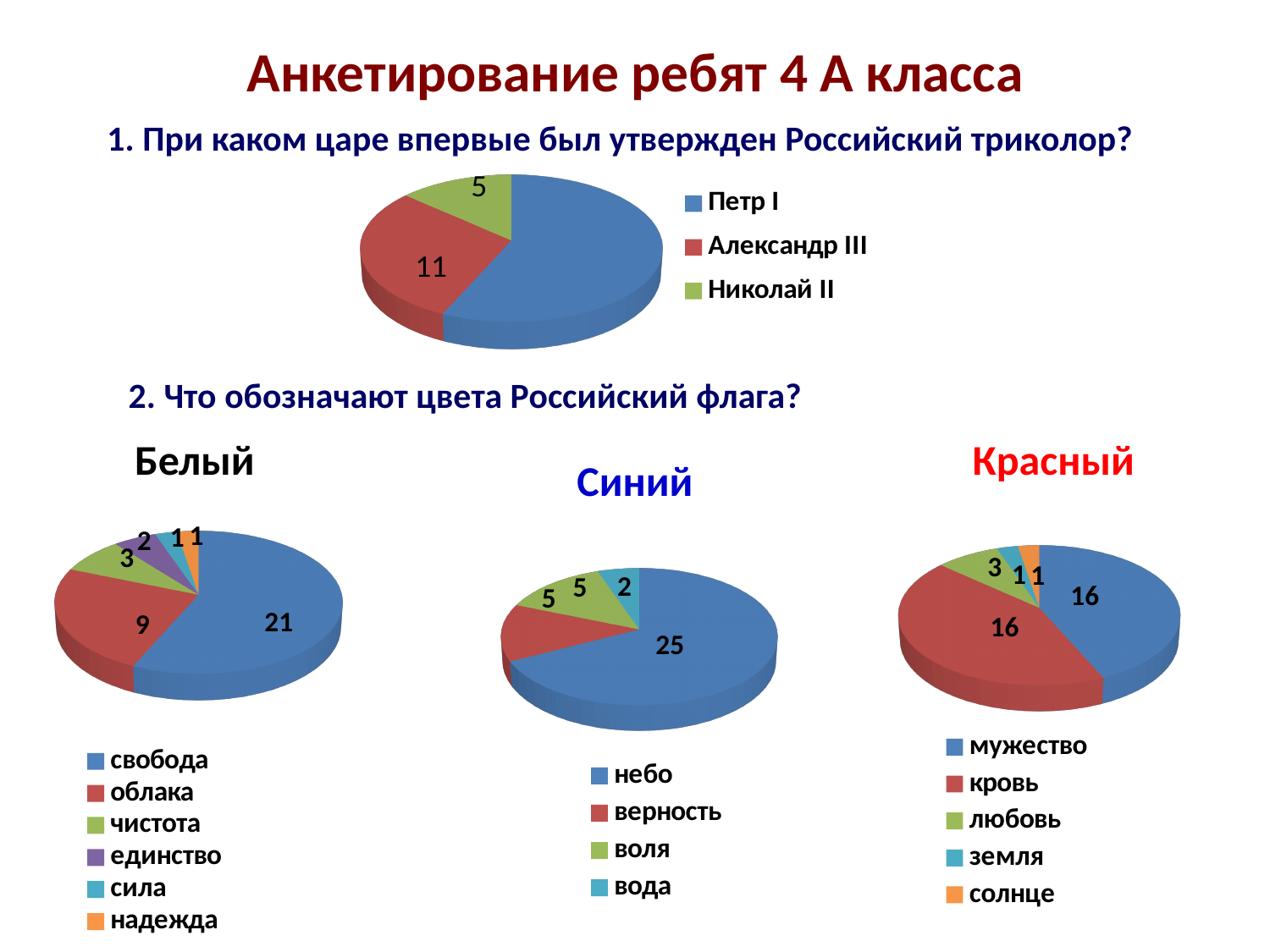

# Анкетирование ребят 4 А класса

1. При каком царе впервые был утвержден Российский триколор?

[unsupported chart]

2. Что обозначают цвета Российский флага?
  Синий
Белыйй
  Красный

[unsupported chart]

[unsupported chart]

[unsupported chart]